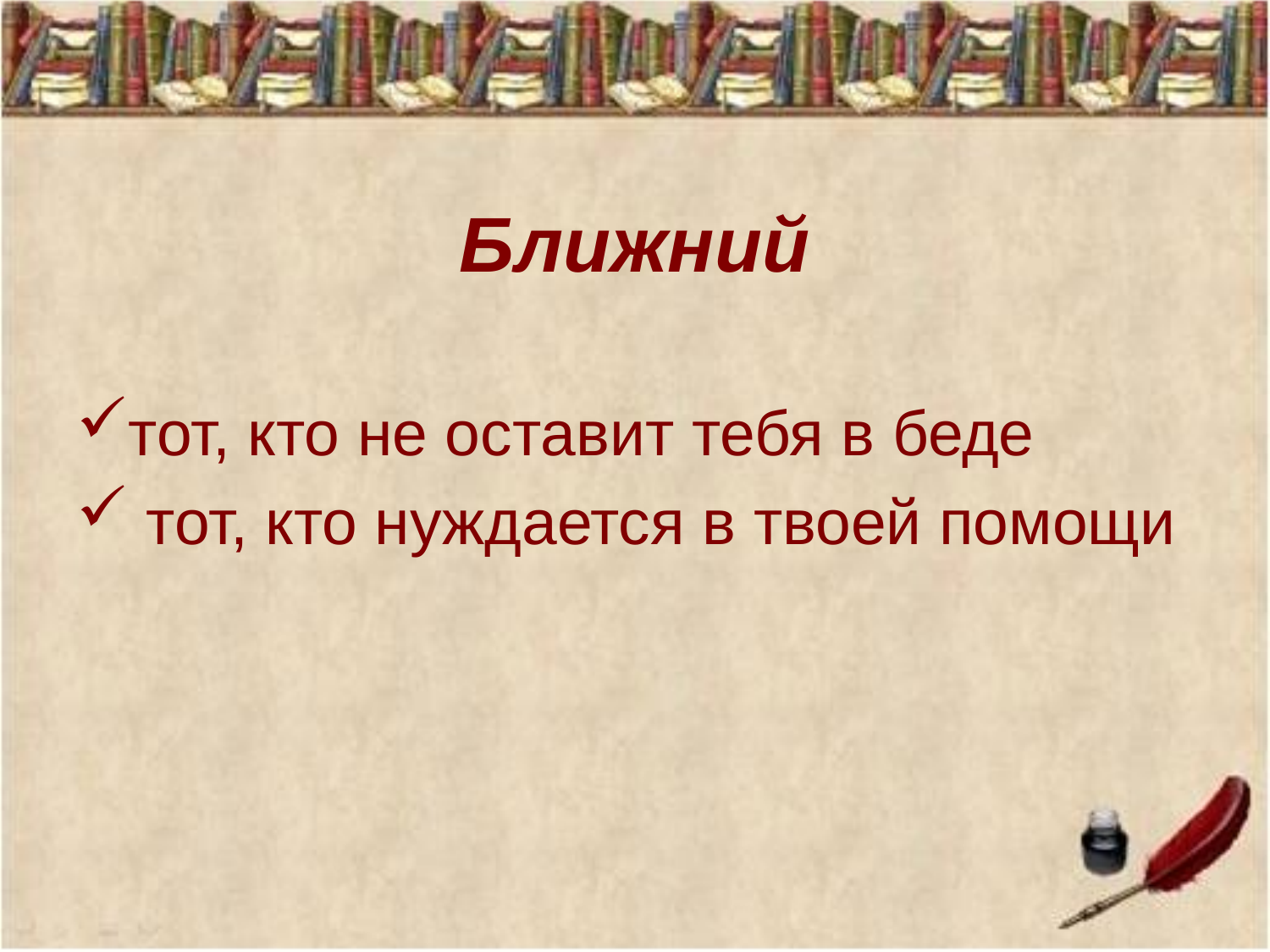

# Ближний
тот, кто не оставит тебя в беде
 тот, кто нуждается в твоей помощи